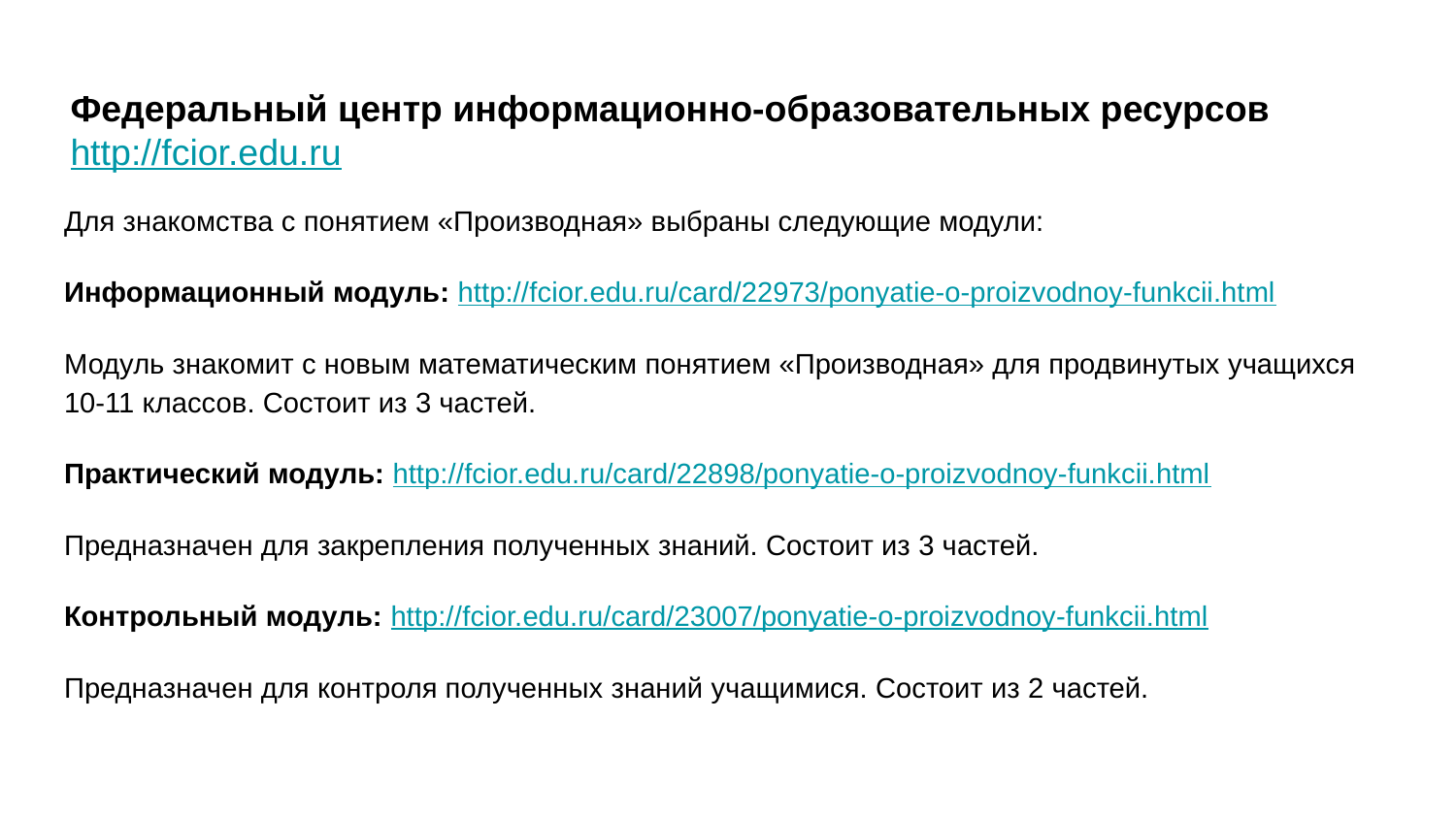

# Федеральный центр информационно-образовательных ресурсов
http://fcior.edu.ru
Для знакомства с понятием «Производная» выбраны следующие модули:
Информационный модуль: http://fcior.edu.ru/card/22973/ponyatie-o-proizvodnoy-funkcii.html
Модуль знакомит с новым математическим понятием «Производная» для продвинутых учащихся 10-11 классов. Состоит из 3 частей.
Практический модуль: http://fcior.edu.ru/card/22898/ponyatie-o-proizvodnoy-funkcii.html
Предназначен для закрепления полученных знаний. Состоит из 3 частей.
Контрольный модуль: http://fcior.edu.ru/card/23007/ponyatie-o-proizvodnoy-funkcii.html
Предназначен для контроля полученных знаний учащимися. Состоит из 2 частей.